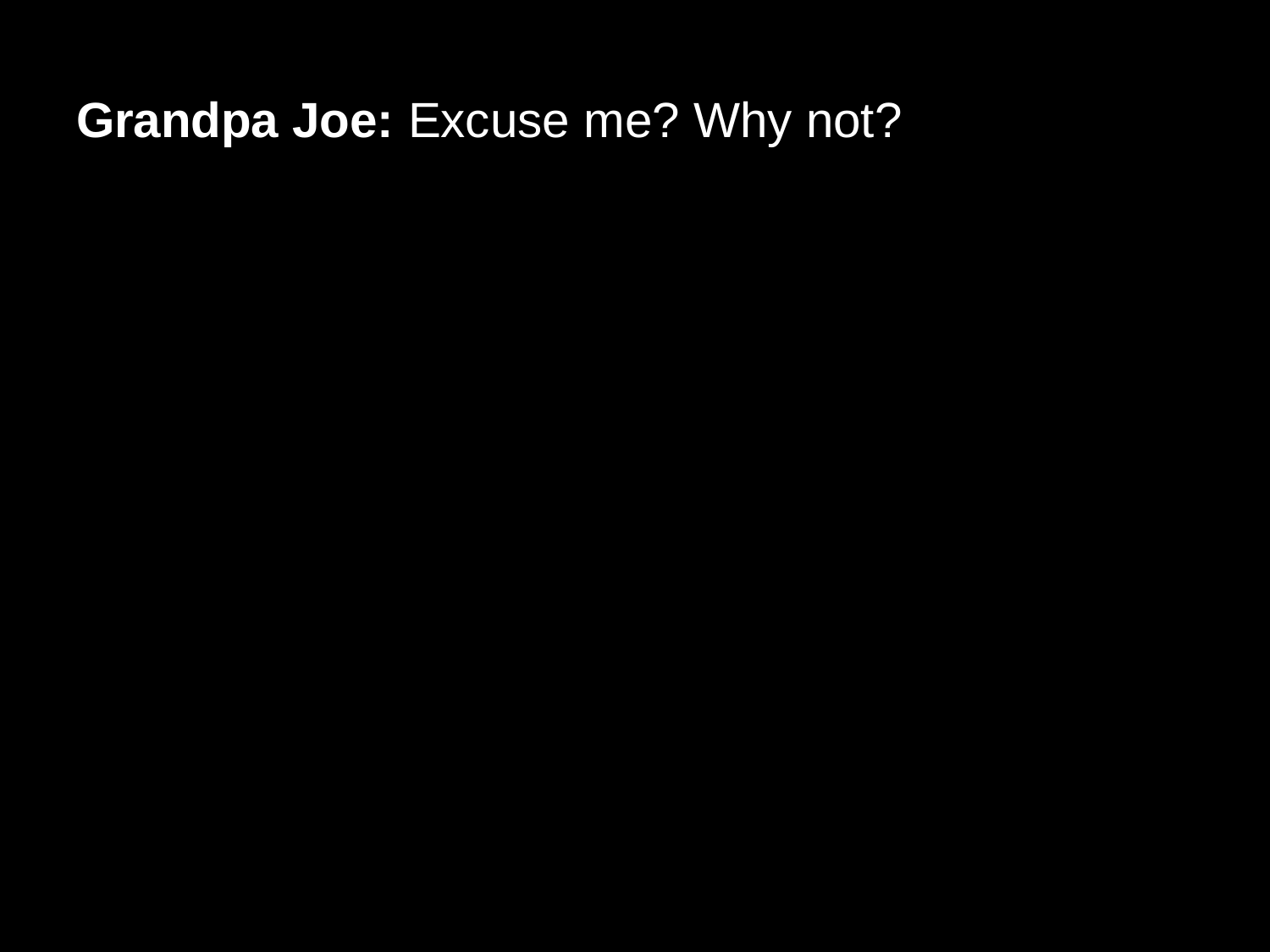

# Grandpa Joe: Excuse me? Why not?